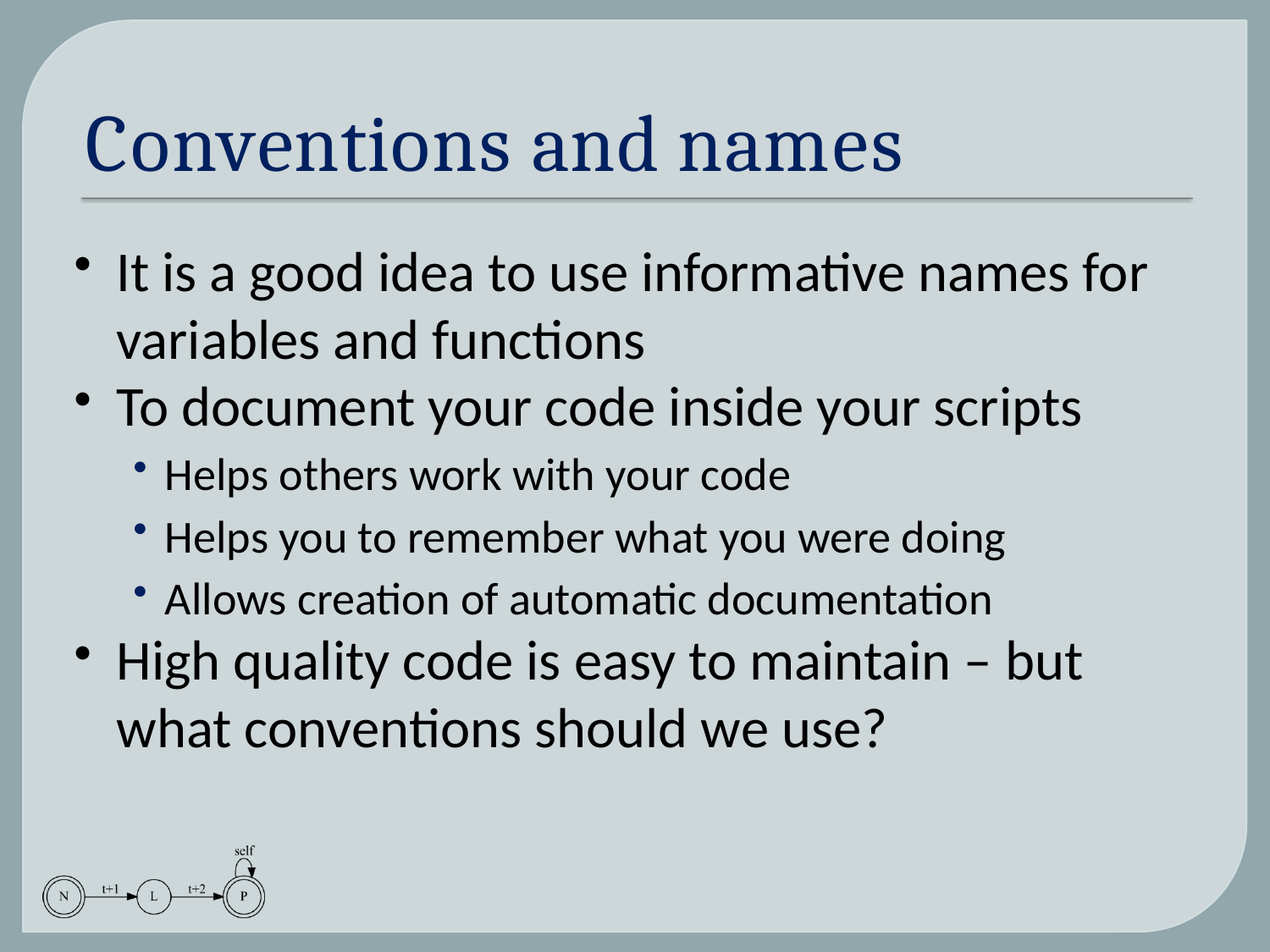

# Conventions and names
It is a good idea to use informative names for variables and functions
To document your code inside your scripts
Helps others work with your code
Helps you to remember what you were doing
Allows creation of automatic documentation
High quality code is easy to maintain – but what conventions should we use?